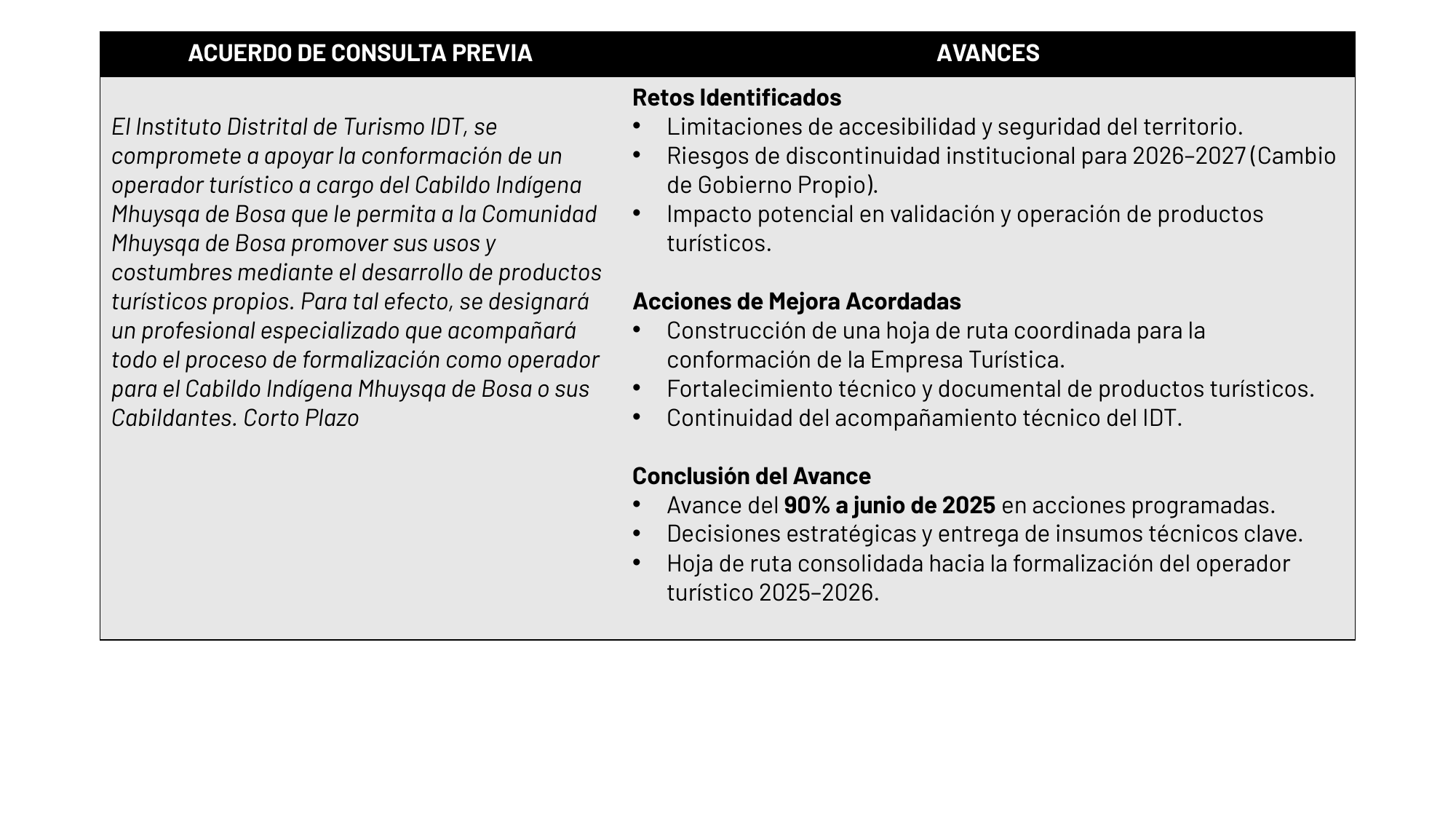

| ACUERDO DE CONSULTA PREVIA | AVANCES |
| --- | --- |
| El Instituto Distrital de Turismo IDT, se compromete a apoyar la conformación de un operador turístico a cargo del Cabildo Indígena Mhuysqa de Bosa que le permita a la Comunidad Mhuysqa de Bosa promover sus usos y costumbres mediante el desarrollo de productos turísticos propios. Para tal efecto, se designará un profesional especializado que acompañará todo el proceso de formalización como operador para el Cabildo Indígena Mhuysqa de Bosa o sus Cabildantes. Corto Plazo | Retos Identificados Limitaciones de accesibilidad y seguridad del territorio. Riesgos de discontinuidad institucional para 2026–2027 (Cambio de Gobierno Propio). Impacto potencial en validación y operación de productos turísticos. Acciones de Mejora Acordadas Construcción de una hoja de ruta coordinada para la conformación de la Empresa Turística. Fortalecimiento técnico y documental de productos turísticos. Continuidad del acompañamiento técnico del IDT. Conclusión del Avance Avance del 90% a junio de 2025 en acciones programadas. Decisiones estratégicas y entrega de insumos técnicos clave. Hoja de ruta consolidada hacia la formalización del operador turístico 2025–2026. |